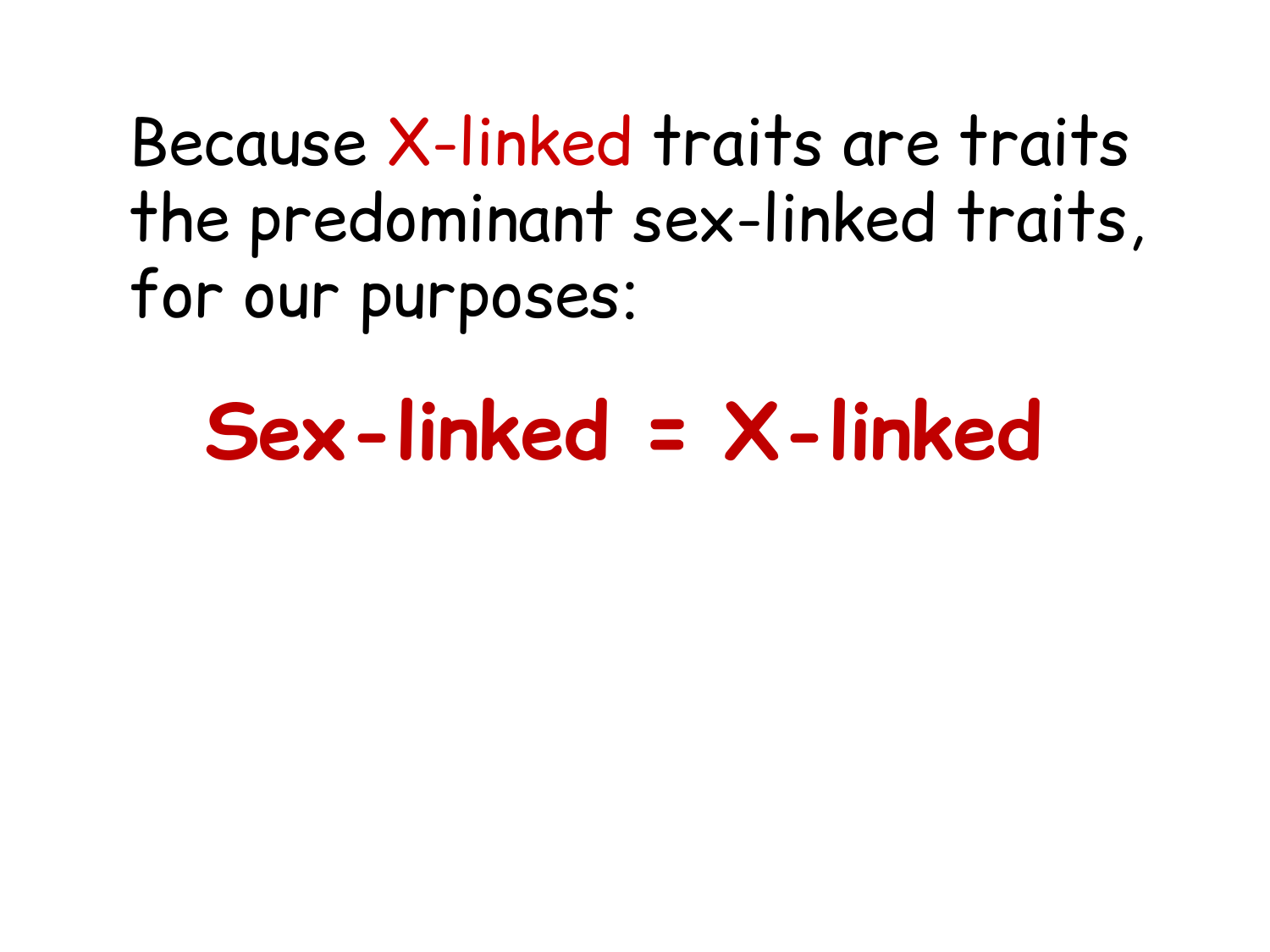

Because X-linked traits are traits the predominant sex-linked traits, for our purposes:
# Sex-linked = X-linked